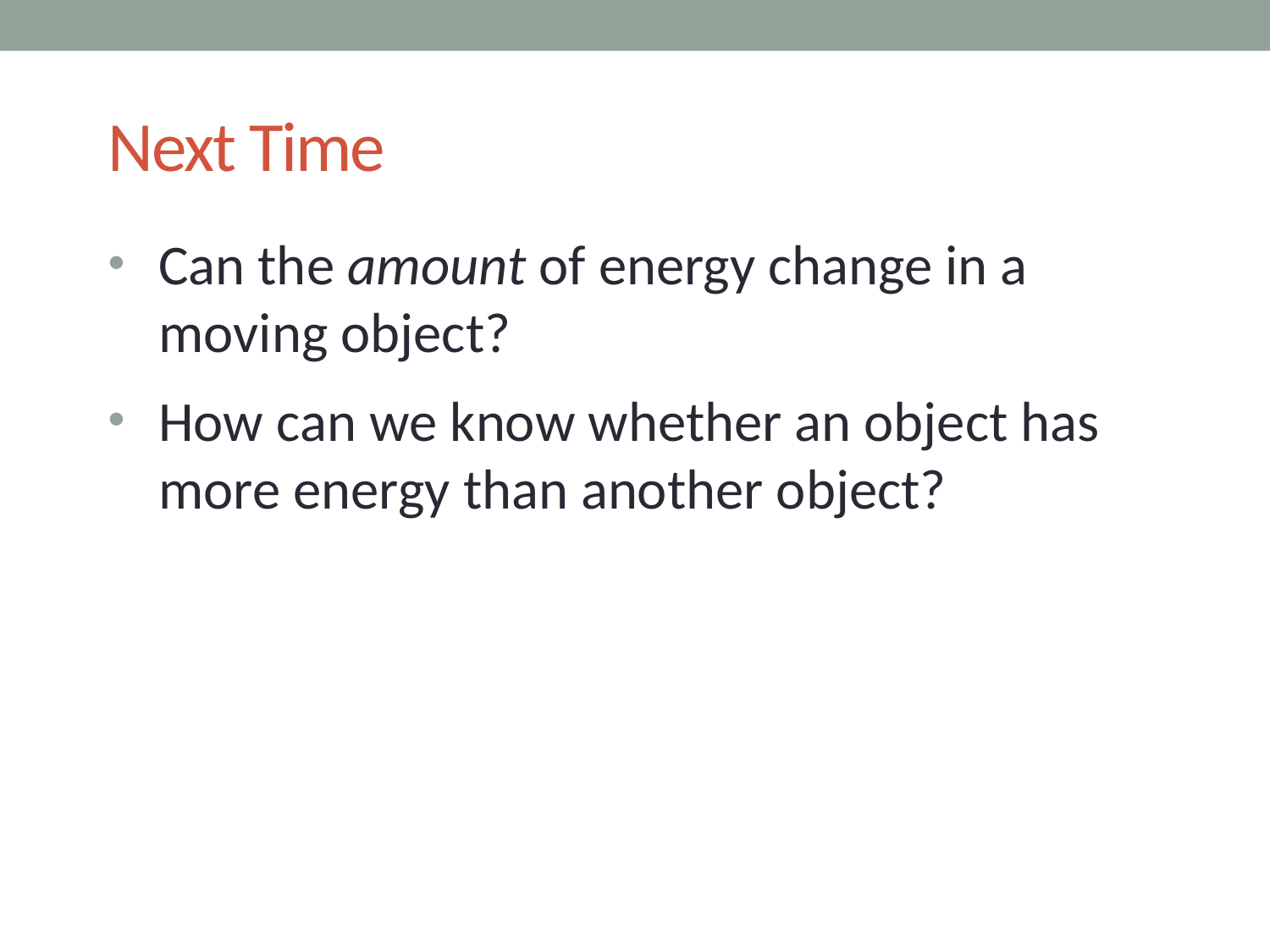

# Next Time
Can the amount of energy change in a moving object?
How can we know whether an object has more energy than another object?